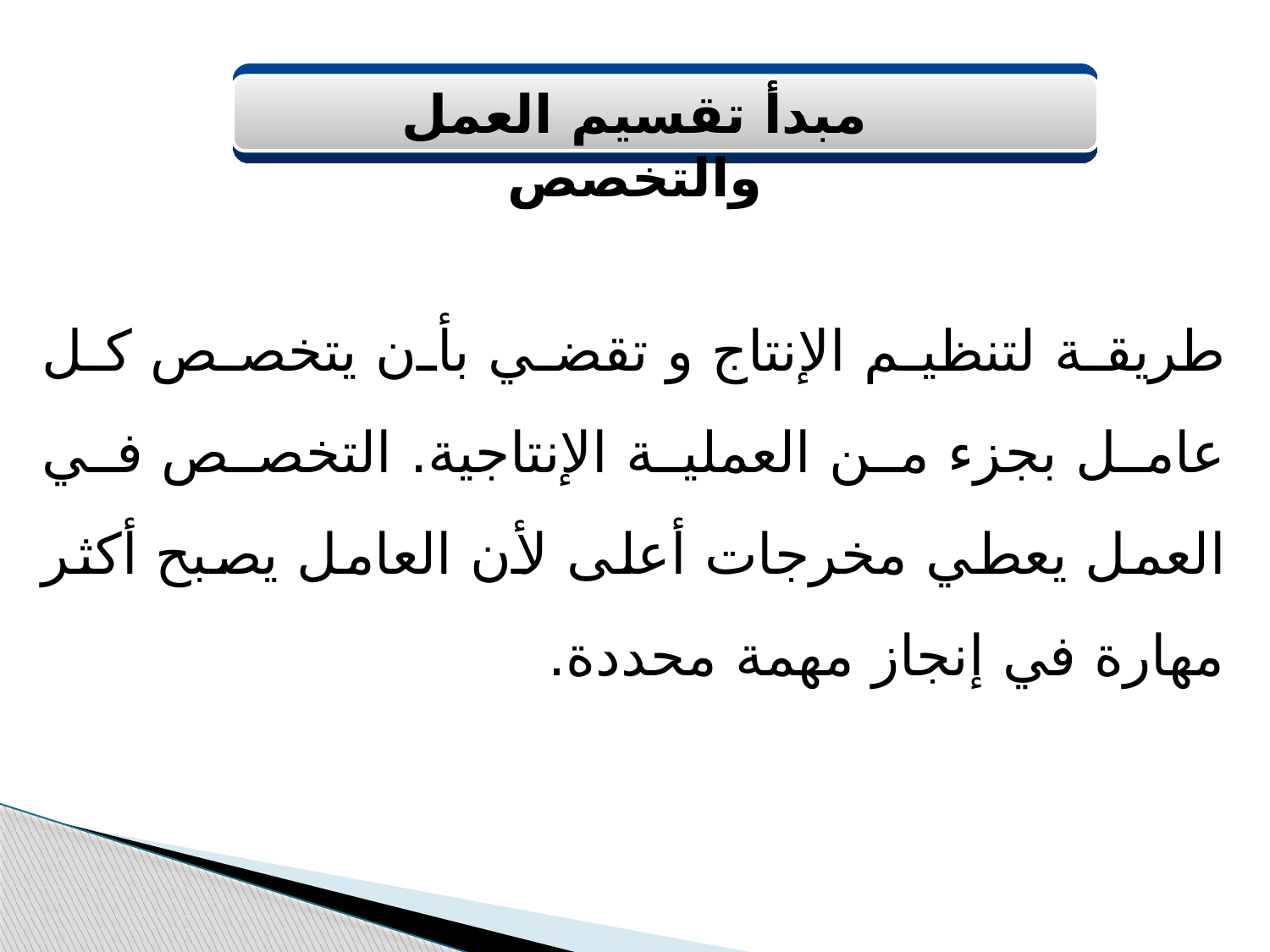

مبدأ تقسيم العمل والتخصص
طريقة لتنظيم الإنتاج و تقضي بأن يتخصص كل عامل بجزء من العملية الإنتاجية. التخصص في العمل يعطي مخرجات أعلى لأن العامل يصبح أكثر مهارة في إنجاز مهمة محددة.